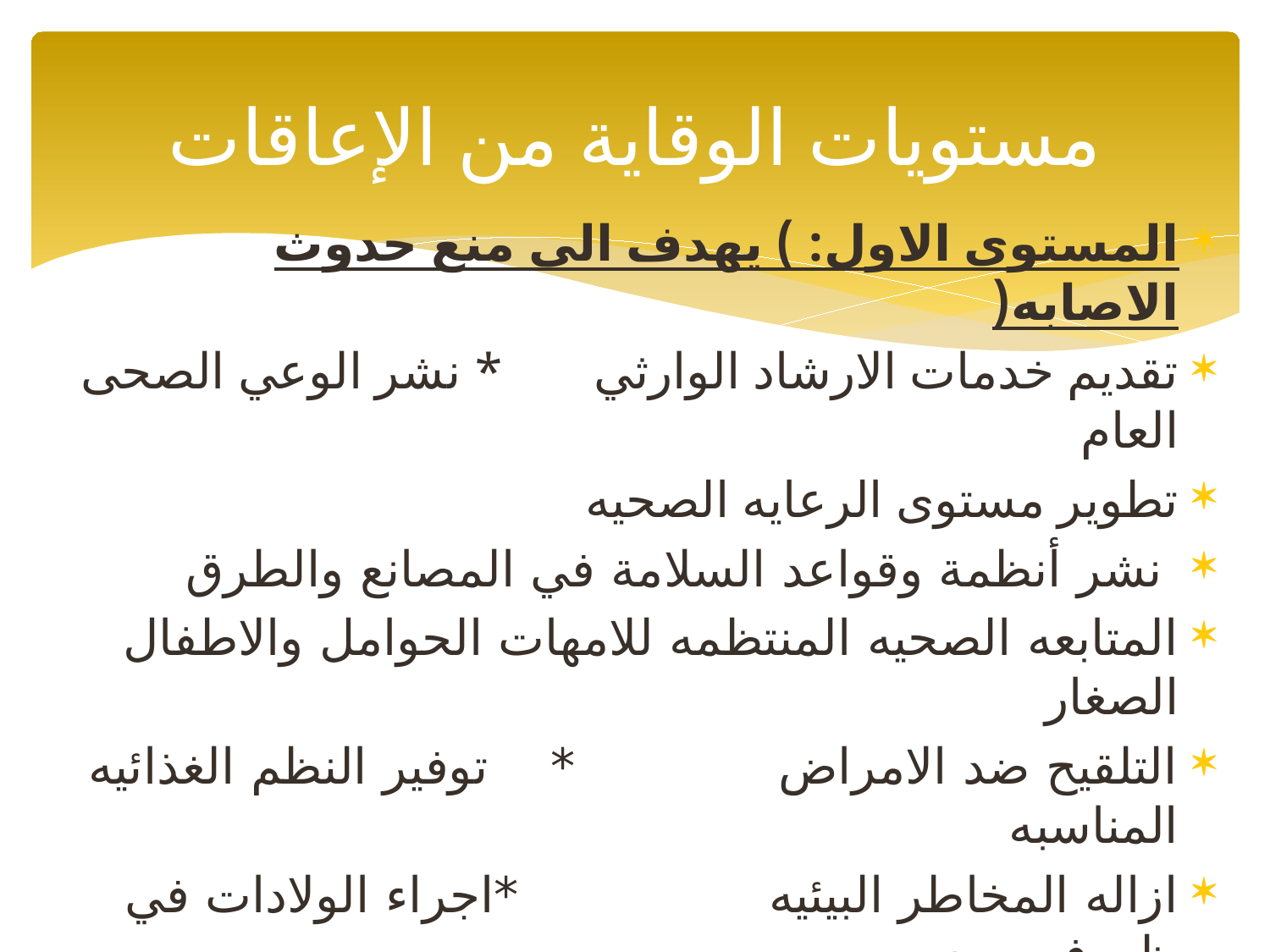

# مستويات الوقاية من الإعاقات
المستوى الاول: ) يهدف الى منع حدوث الاصابه(
تقديم خدمات الارشاد الوارثي       * نشر الوعي الصحى العام
تطوير مستوى الرعايه الصحيه
 نشر أنظمة وقواعد السلامة في المصانع والطرق
المتابعه الصحيه المنتظمه للامهات الحوامل والاطفال الصغار
التلقيح ضد الامراض             *    توفير النظم الغذائيه المناسبه
ازاله المخاطر البيئيه                *اجراء الولادات في ظروف صحيه
توعيه الامهات بمخاطر تناول الادويه اثناء الحمل
الكشف المبكر عن الامراض لدى الام الحامل
تشجيع انماط التنشئه المناسبه